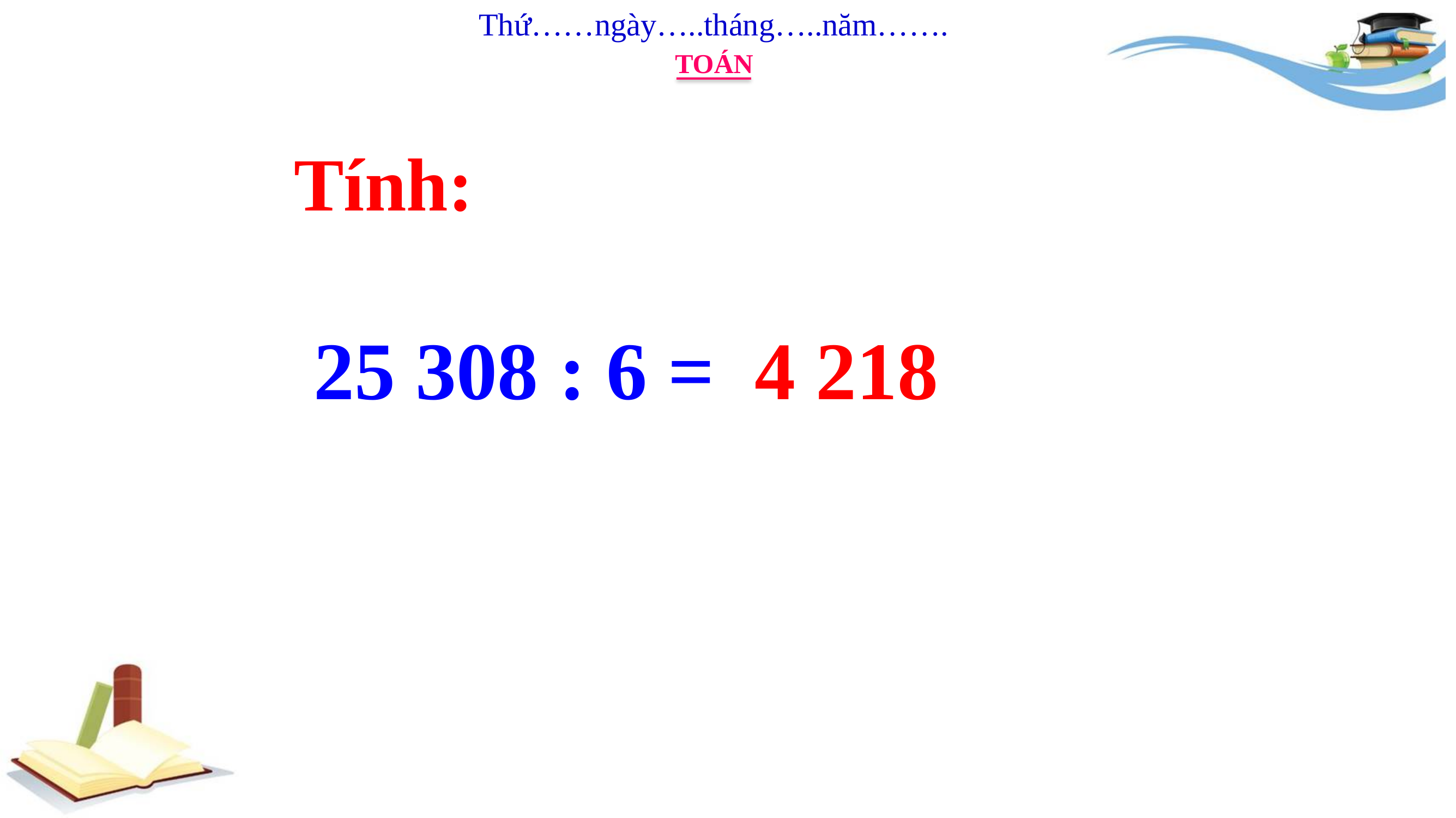

Thứ……ngày…..tháng…..năm…….
TOÁN
Tính:
25 308 : 6 =
4 218